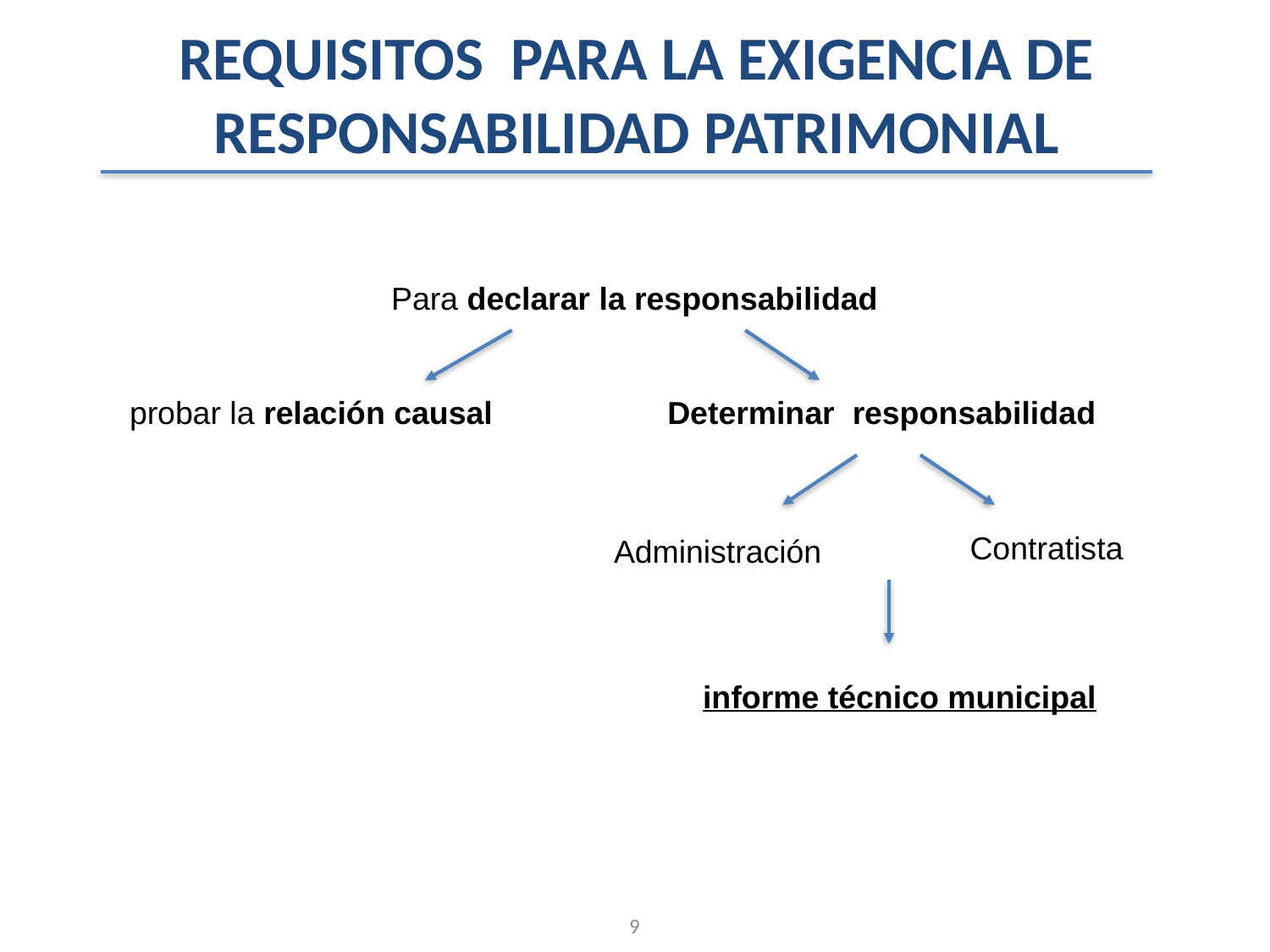

REQUISITOS  PARA LA EXIGENCIA DE RESPONSABILIDAD PATRIMONIAL
Para declarar la responsabilidad

probar la relación causal

Determinar  responsabilidad
Contratista

Administración
informe técnico municipal

9